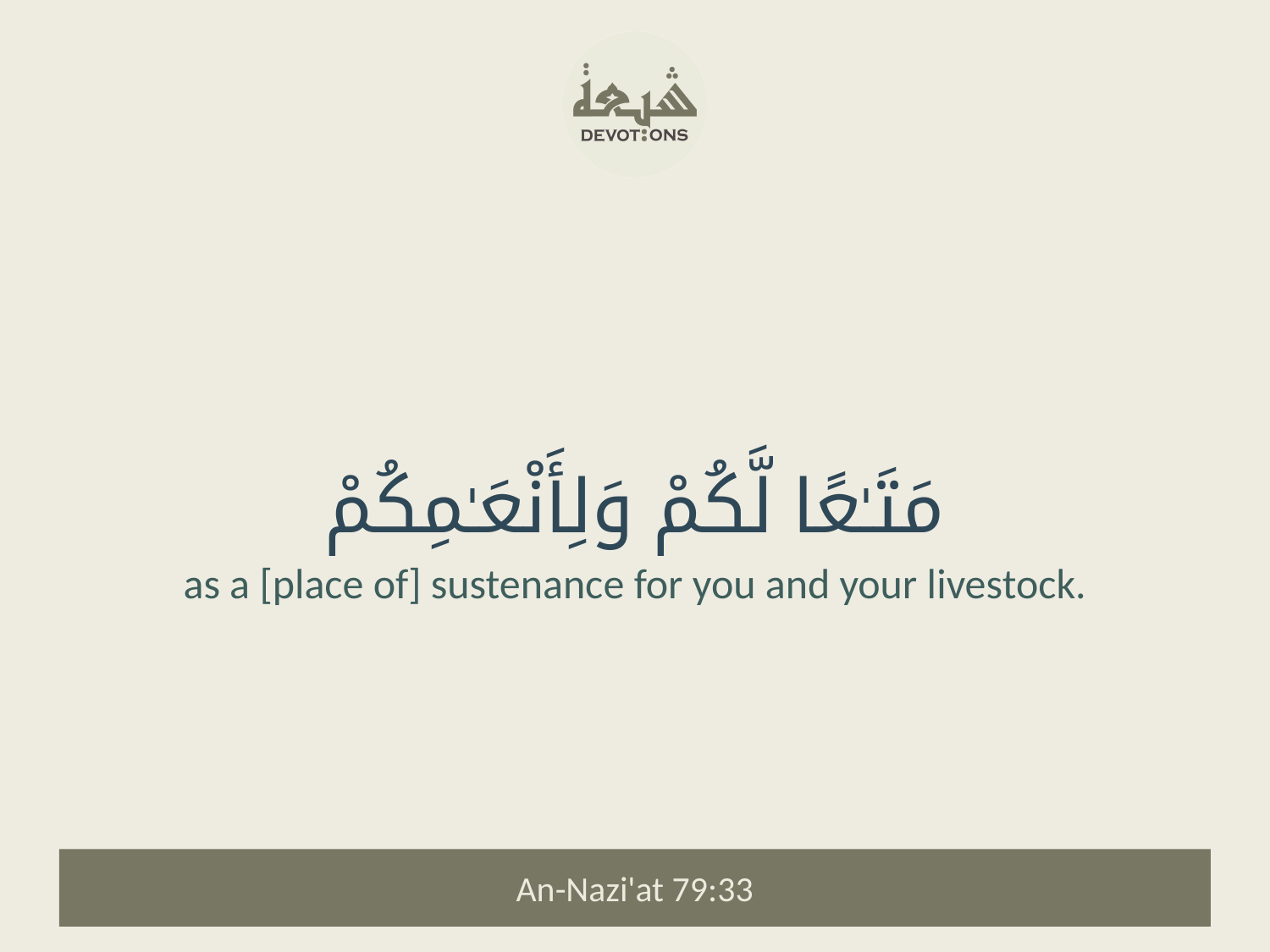

مَتَـٰعًا لَّكُمْ وَلِأَنْعَـٰمِكُمْ
as a [place of] sustenance for you and your livestock.
An-Nazi'at 79:33